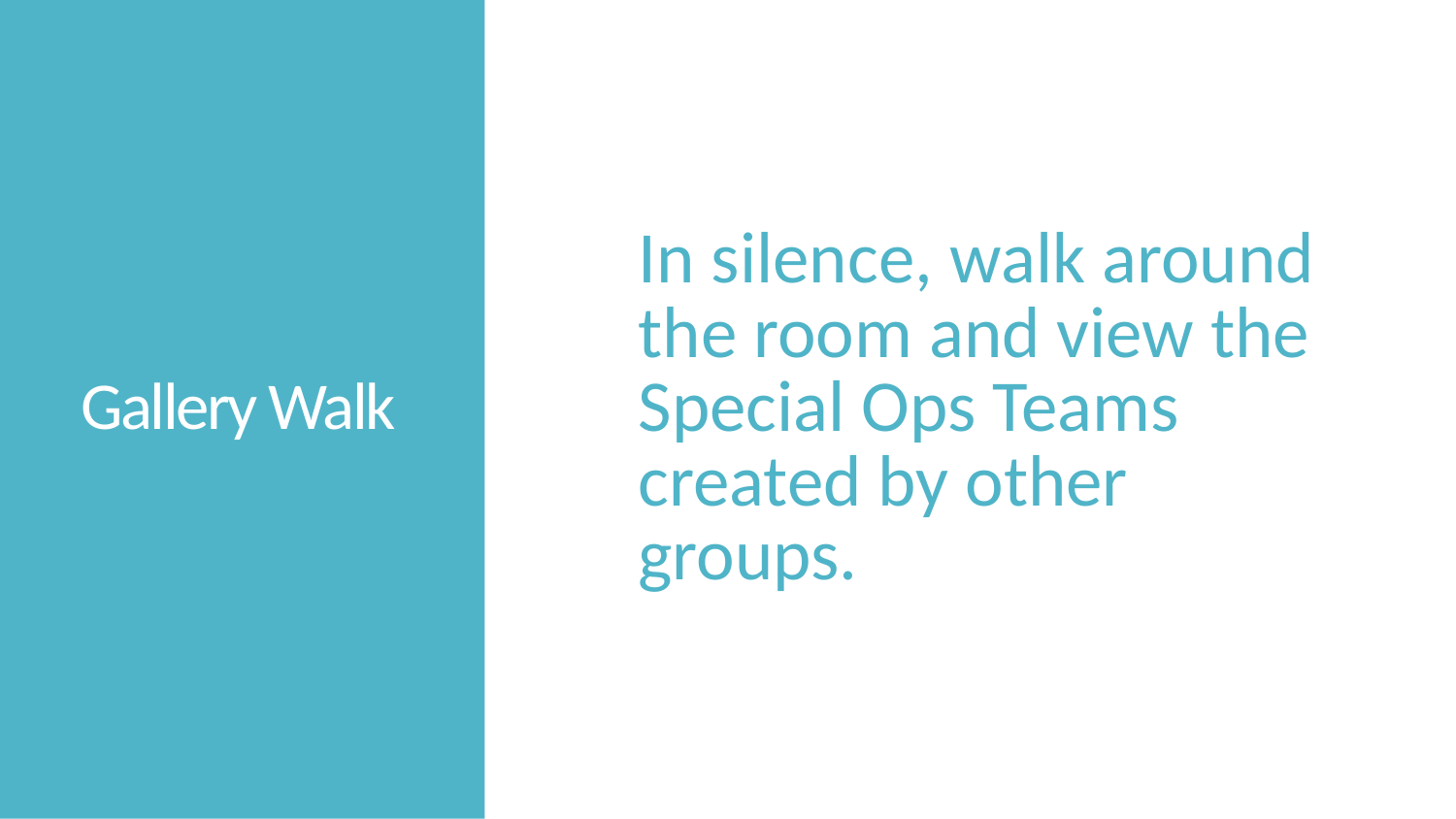

# Gallery Walk
In silence, walk around the room and view the Special Ops Teams created by other groups.​